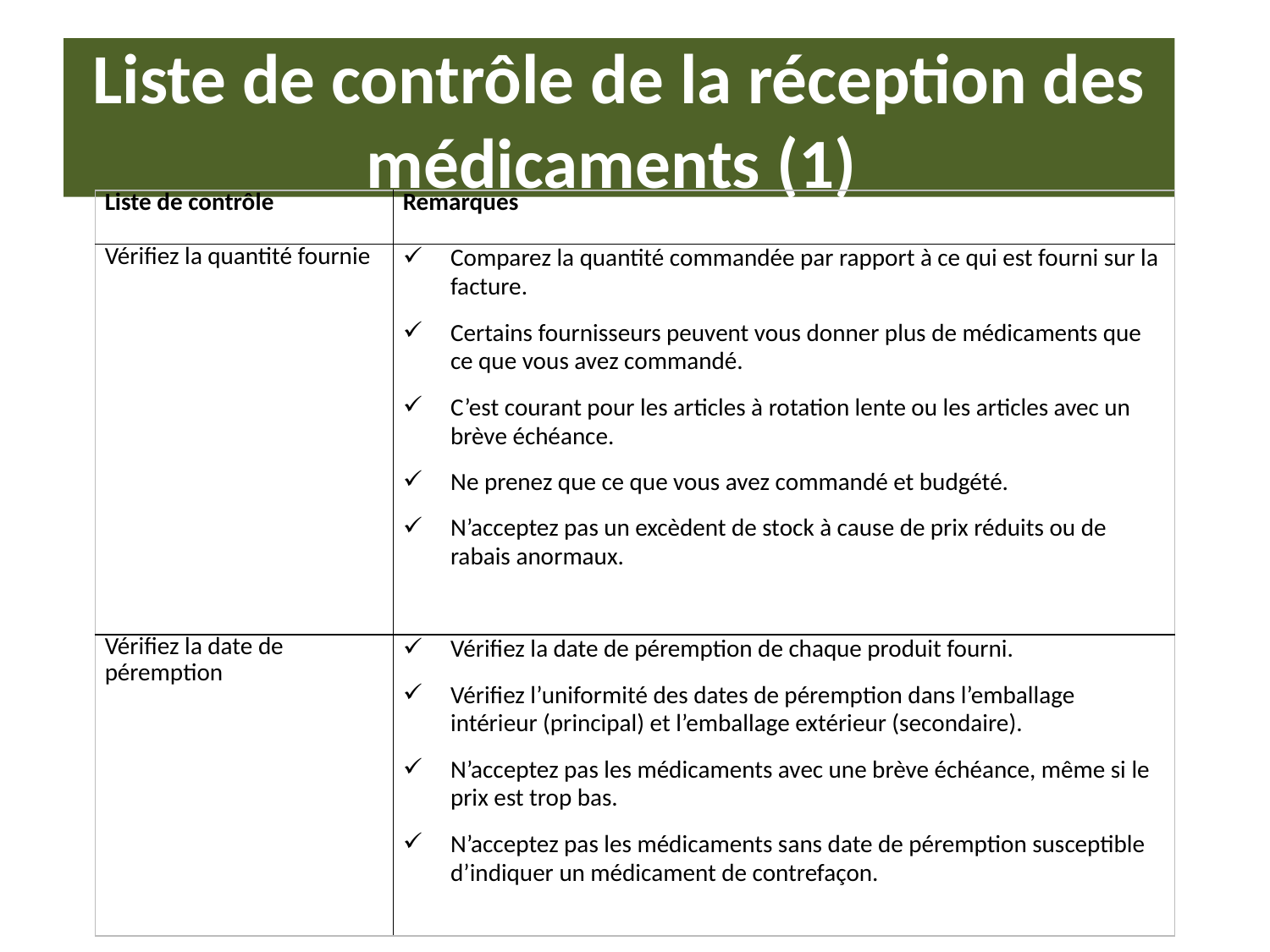

# Liste de contrôle de la réception des médicaments (1)
| Liste de contrôle | Remarques |
| --- | --- |
| Vérifiez la quantité fournie | Comparez la quantité commandée par rapport à ce qui est fourni sur la facture. Certains fournisseurs peuvent vous donner plus de médicaments que ce que vous avez commandé. C’est courant pour les articles à rotation lente ou les articles avec un brève échéance. Ne prenez que ce que vous avez commandé et budgété. N’acceptez pas un excèdent de stock à cause de prix réduits ou de rabais anormaux. |
| Vérifiez la date de péremption | Vérifiez la date de péremption de chaque produit fourni. Vérifiez l’uniformité des dates de péremption dans l’emballage intérieur (principal) et l’emballage extérieur (secondaire). N’acceptez pas les médicaments avec une brève échéance, même si le prix est trop bas. N’acceptez pas les médicaments sans date de péremption susceptible d’indiquer un médicament de contrefaçon. |